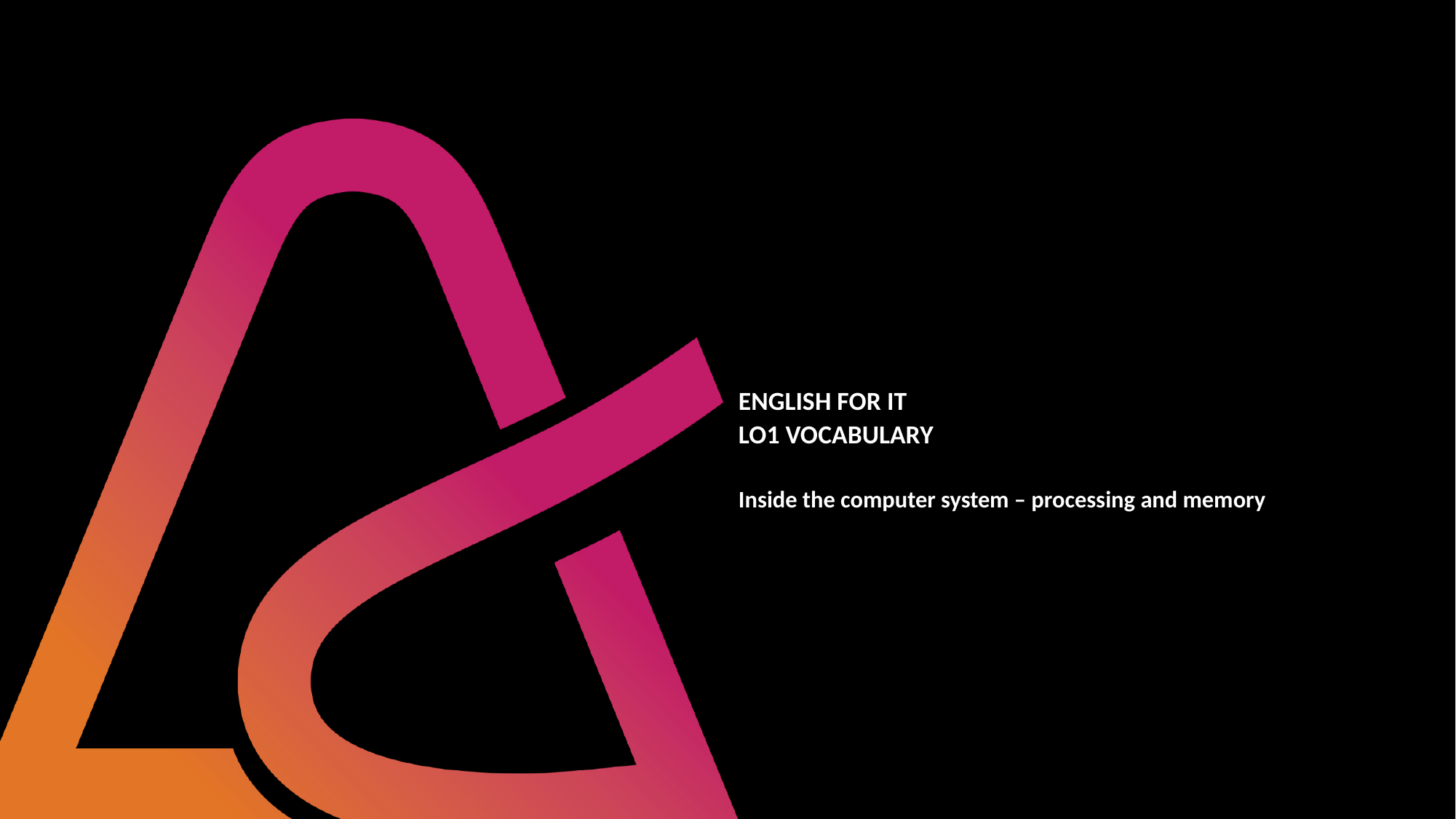

# ENGLISH FOR IT LO1 VOCABULARY Inside the computer system – processing and memory